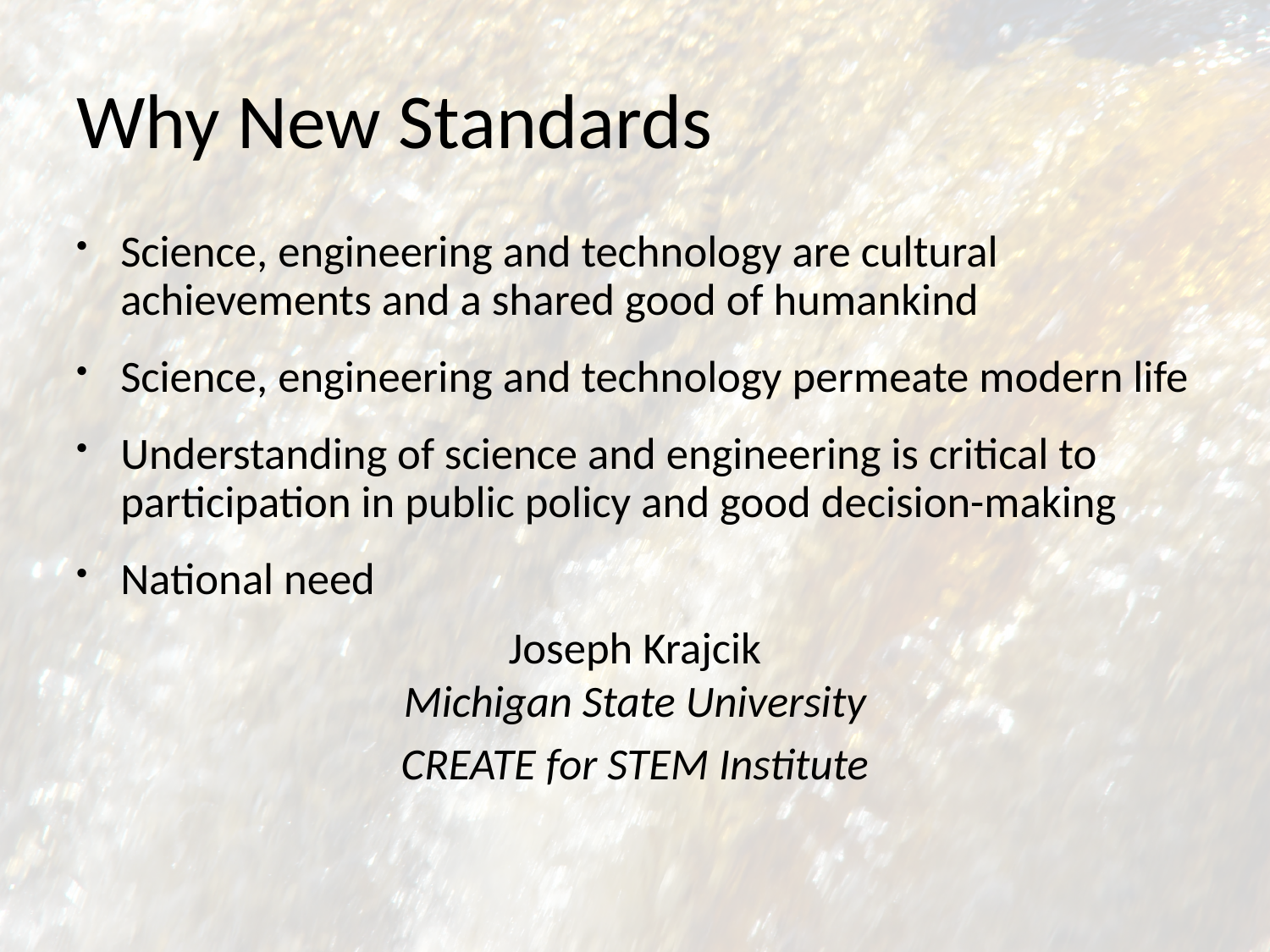

# Why New Standards
Science, engineering and technology are cultural achievements and a shared good of humankind
Science, engineering and technology permeate modern life
Understanding of science and engineering is critical to participation in public policy and good decision-making
National need
Joseph Krajcik
Michigan State University
CREATE for STEM Institute